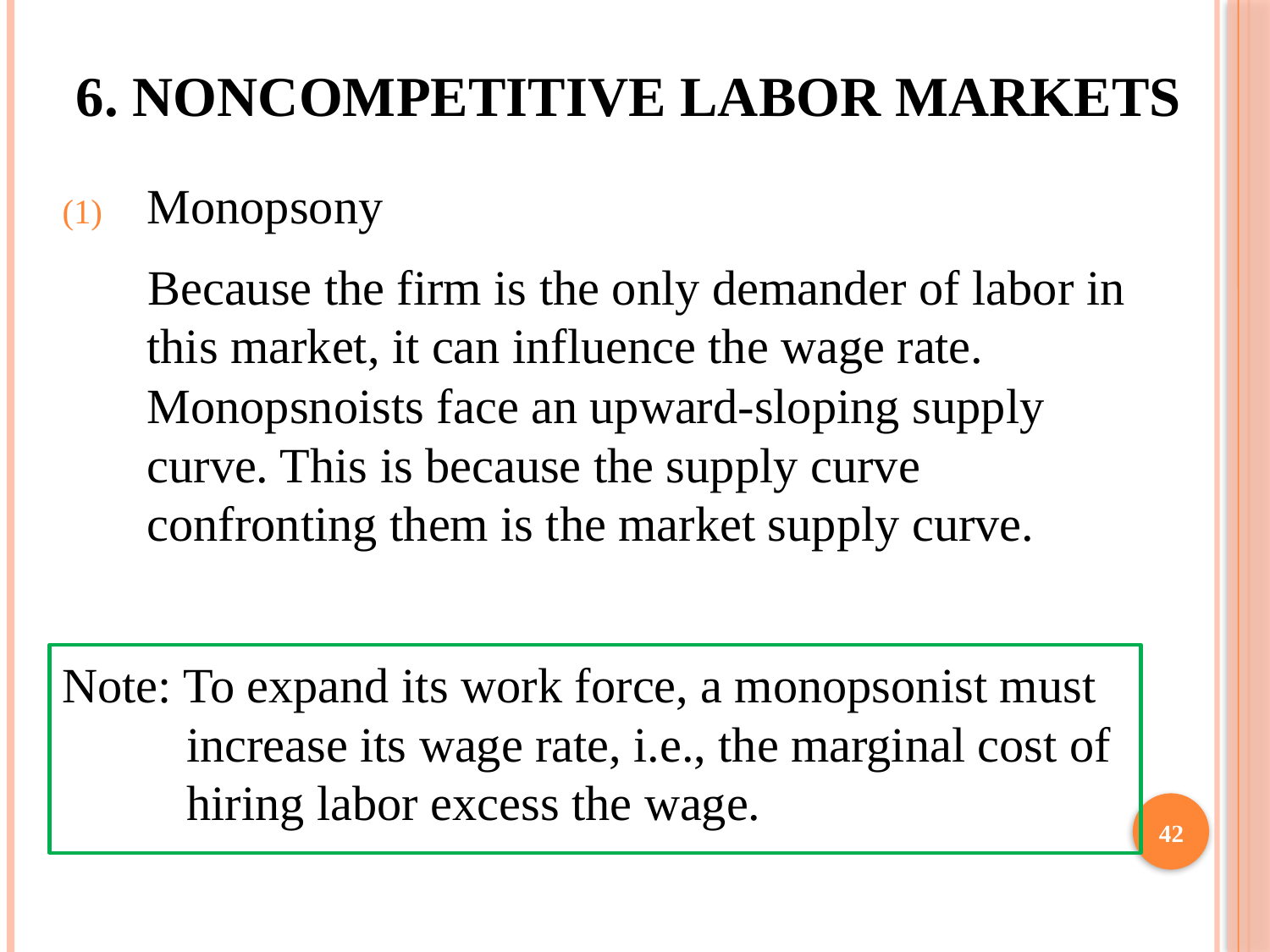

# 6. Noncompetitive Labor Markets
Monopsony
       Because the firm is the only demander of labor in this market, it can influence the wage rate. Monopsnoists face an upward-sloping supply curve. This is because the supply curve confronting them is the market supply curve.

Note: To expand its work force, a monopsonist must increase its wage rate, i.e., the marginal cost of hiring labor excess the wage.

42